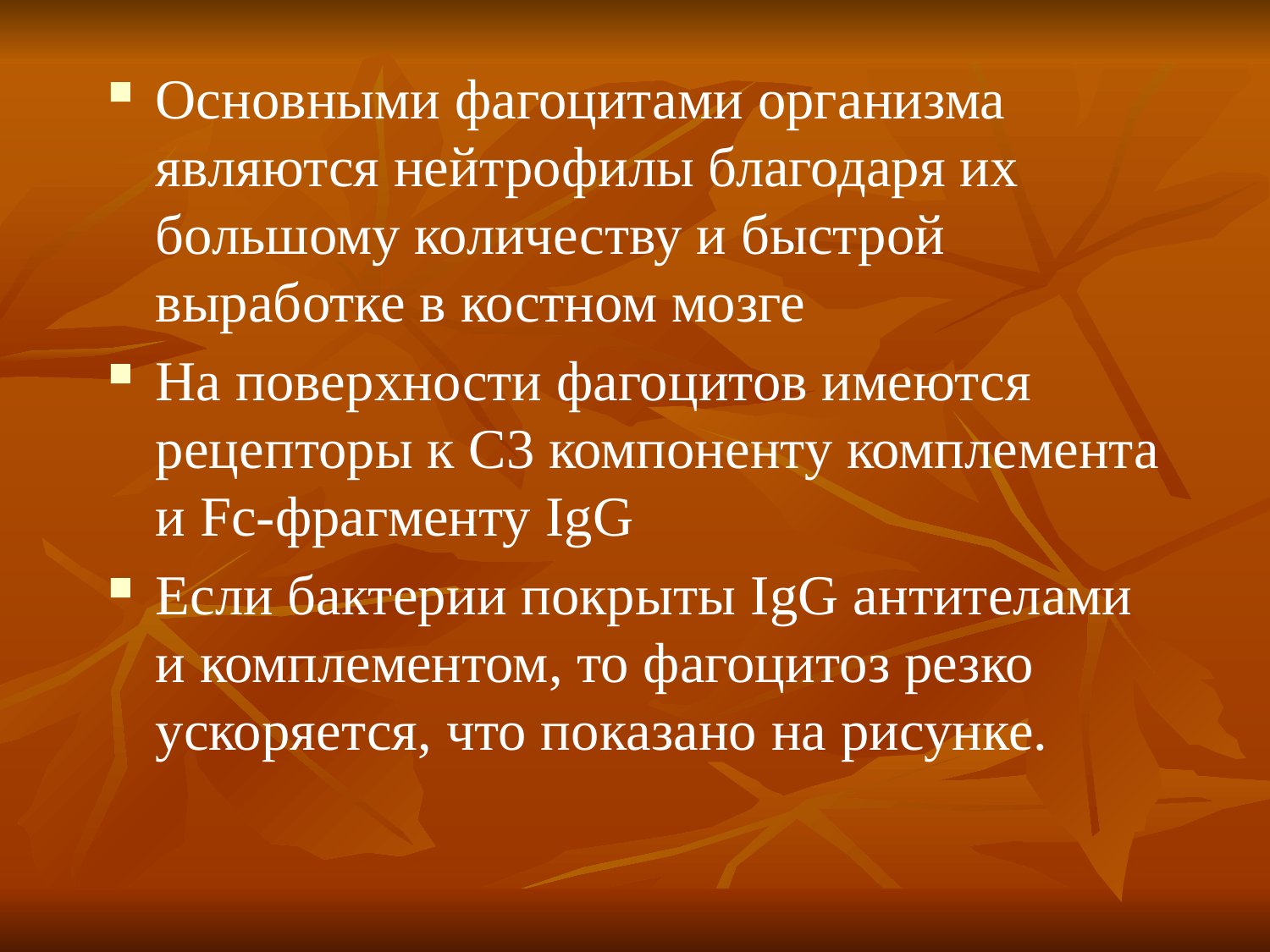

Основными фагоцитами организма являются нейтрофилы благодаря их большому количеству и быстрой выработке в костном мозге
На поверхности фагоцитов имеются рецепторы к С3 компоненту комплемента и Fc-фрагменту IgG
Если бактерии покрыты IgG антителами и комплементом, то фагоцитоз резко ускоряется, что показано на рисунке.